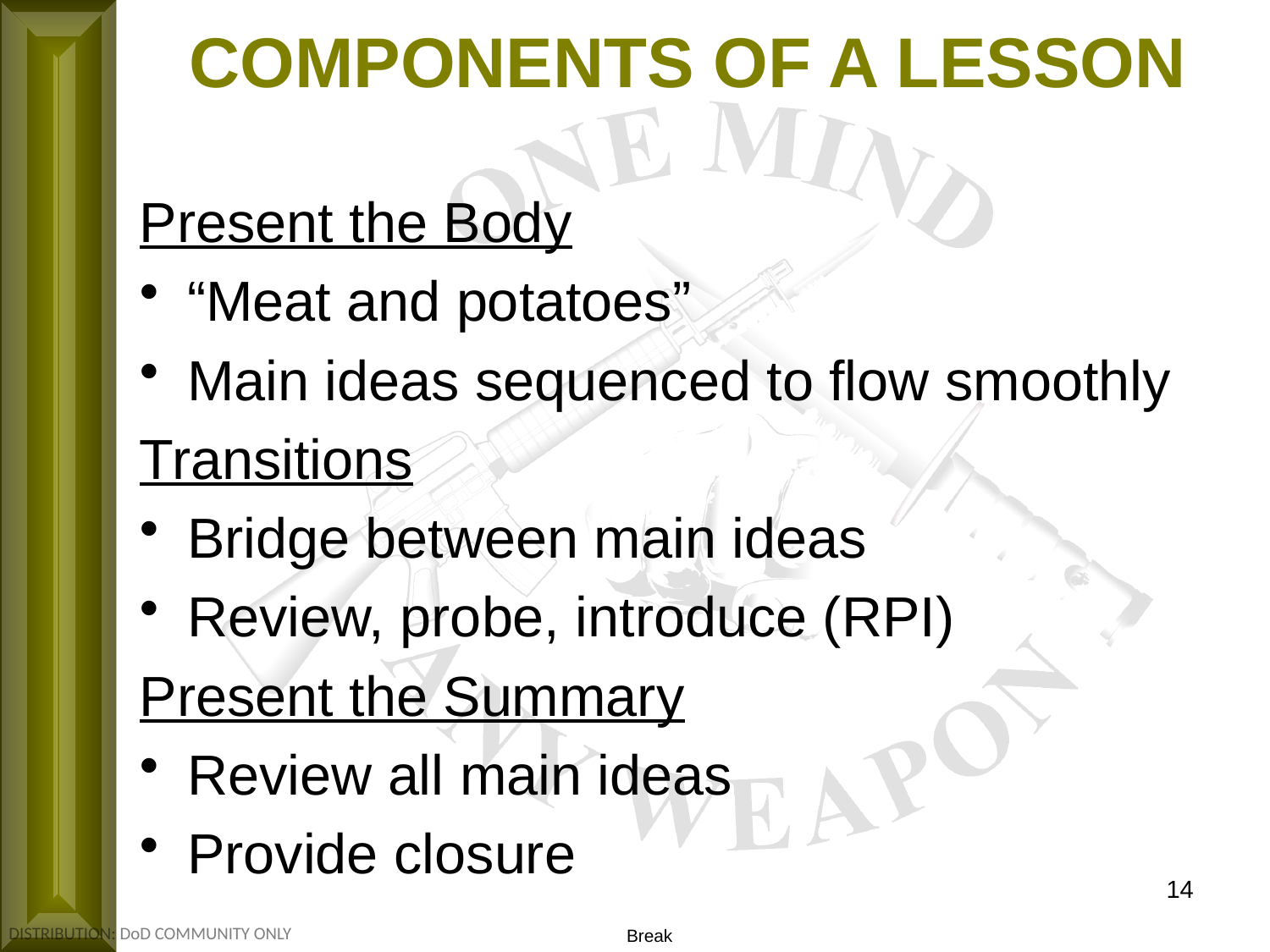

COMPONENTS OF A LESSON
Present the Body
“Meat and potatoes”
Main ideas sequenced to flow smoothly
Transitions
Bridge between main ideas
Review, probe, introduce (RPI)
Present the Summary
Review all main ideas
Provide closure
14
Break